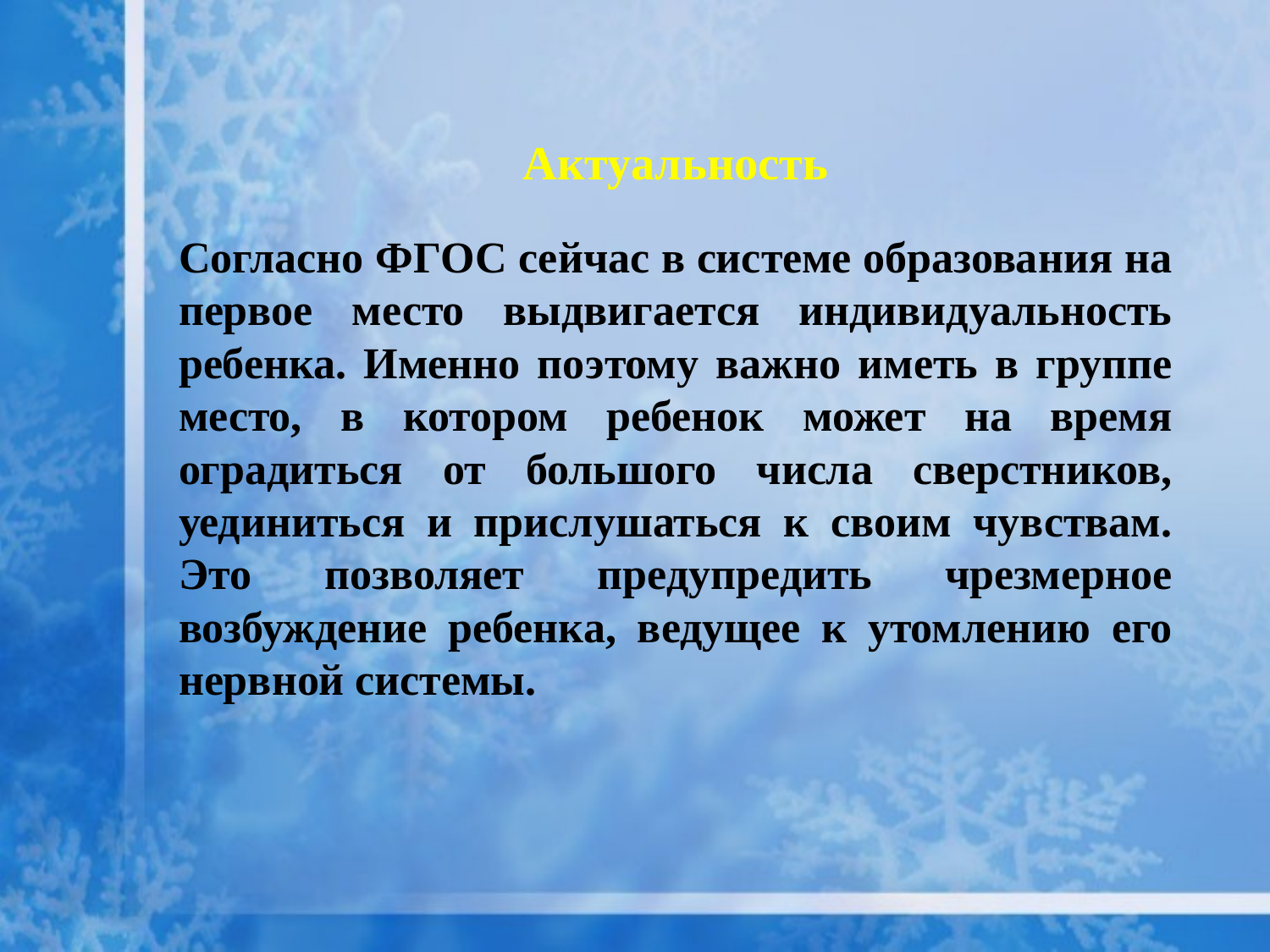

# Актуальность
Согласно ФГОС сейчас в системе образования на первое место выдвигается индивидуальность ребенка. Именно поэтому важно иметь в группе место, в котором ребенок может на время оградиться от большого числа сверстников, уединиться и прислушаться к своим чувствам. Это позволяет предупредить чрезмерное возбуждение ребенка, ведущее к утомлению его нервной системы.